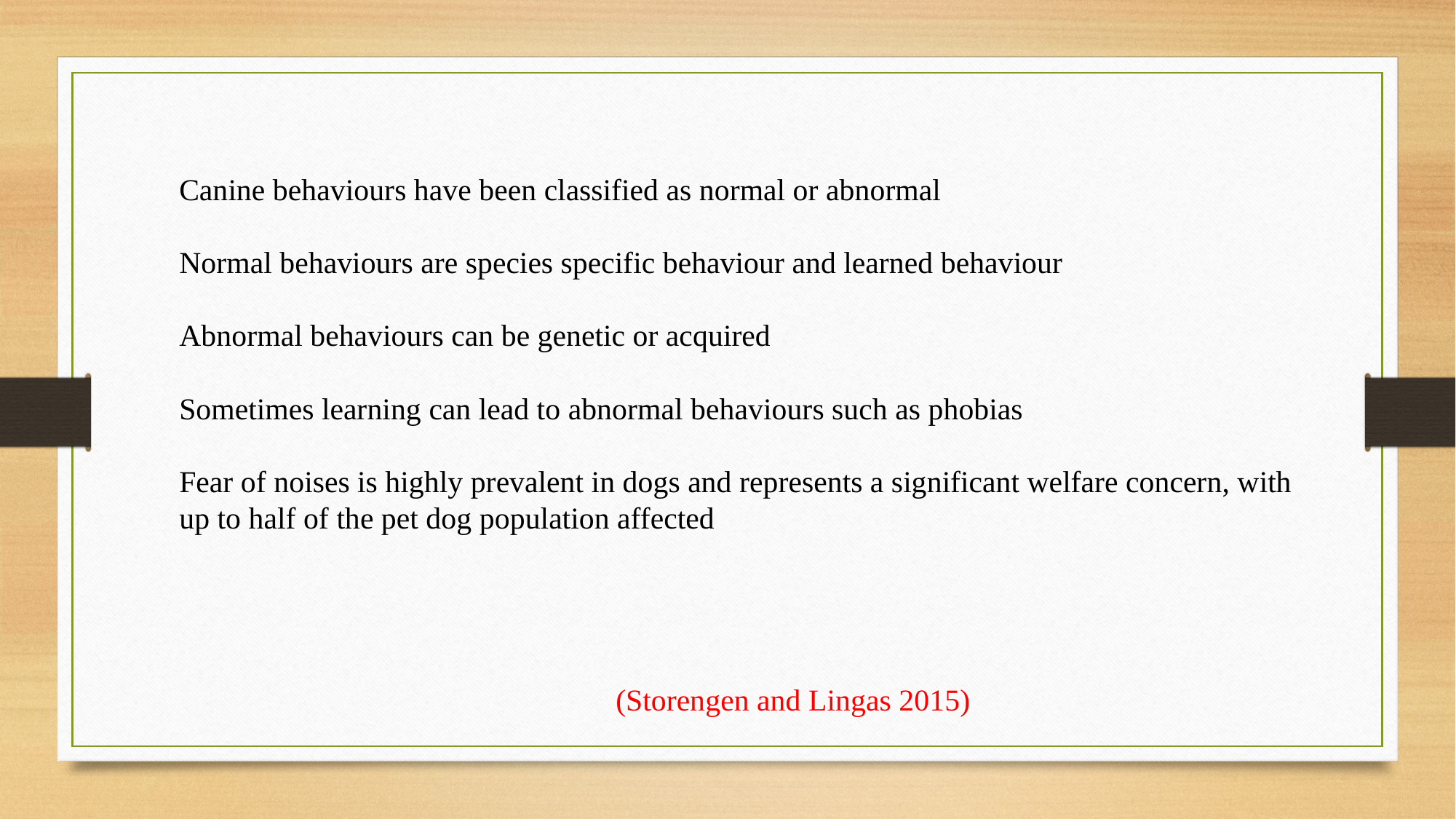

Canine behaviours have been classified as normal or abnormal

Normal behaviours are species specific behaviour and learned behaviour

Abnormal behaviours can be genetic or acquired

Sometimes learning can lead to abnormal behaviours such as phobias

Fear of noises is highly prevalent in dogs and represents a significant welfare concern, with up to half of the pet dog population affected

														(Storengen and Lingas 2015)